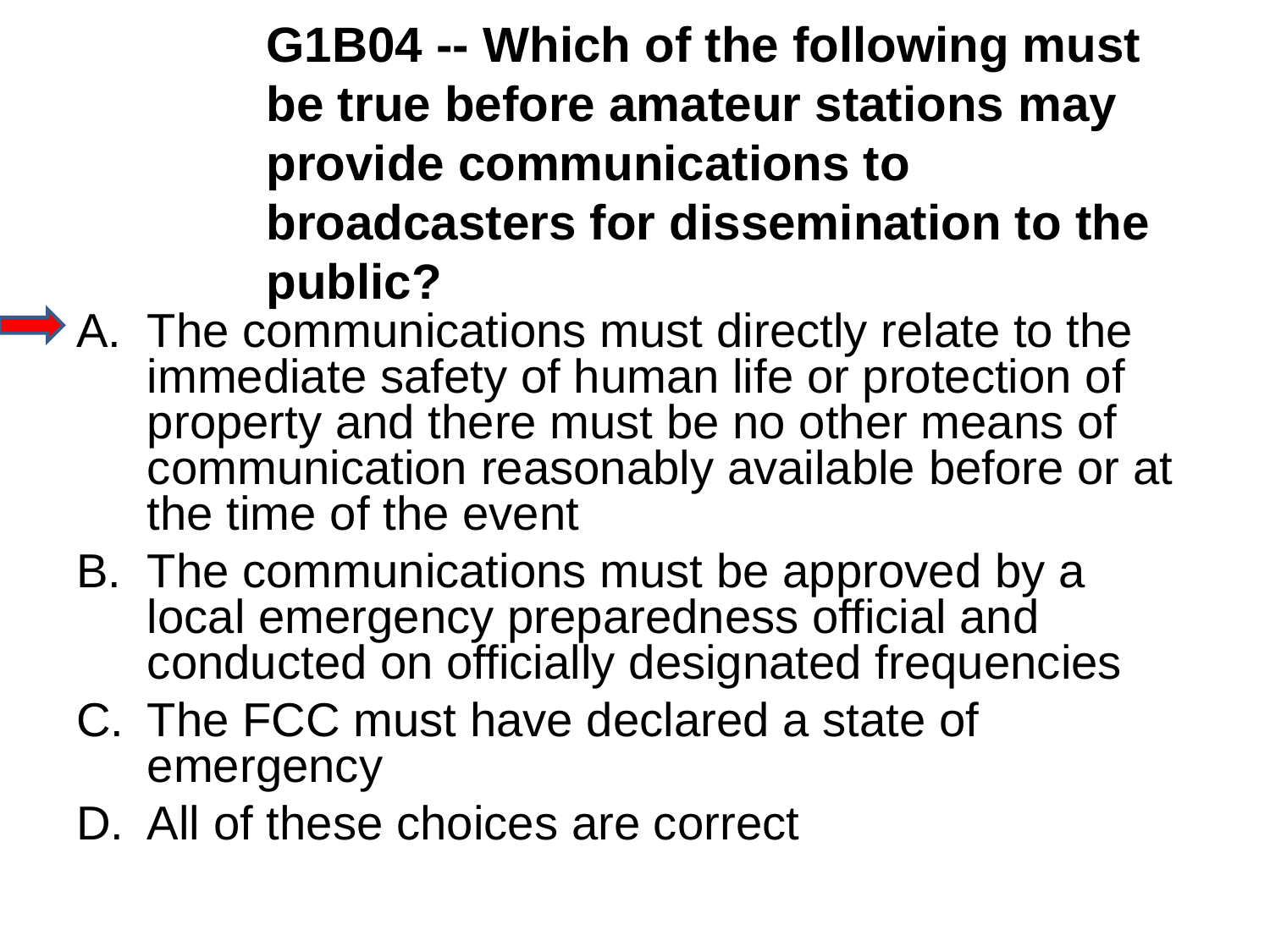

G1B04 -- Which of the following must be true before amateur stations may provide communications to broadcasters for dissemination to the public?
A.	The communications must directly relate to the immediate safety of human life or protection of property and there must be no other means of communication reasonably available before or at the time of the event
B.	The communications must be approved by a local emergency preparedness official and conducted on officially designated frequencies
C.	The FCC must have declared a state of emergency
D.	All of these choices are correct